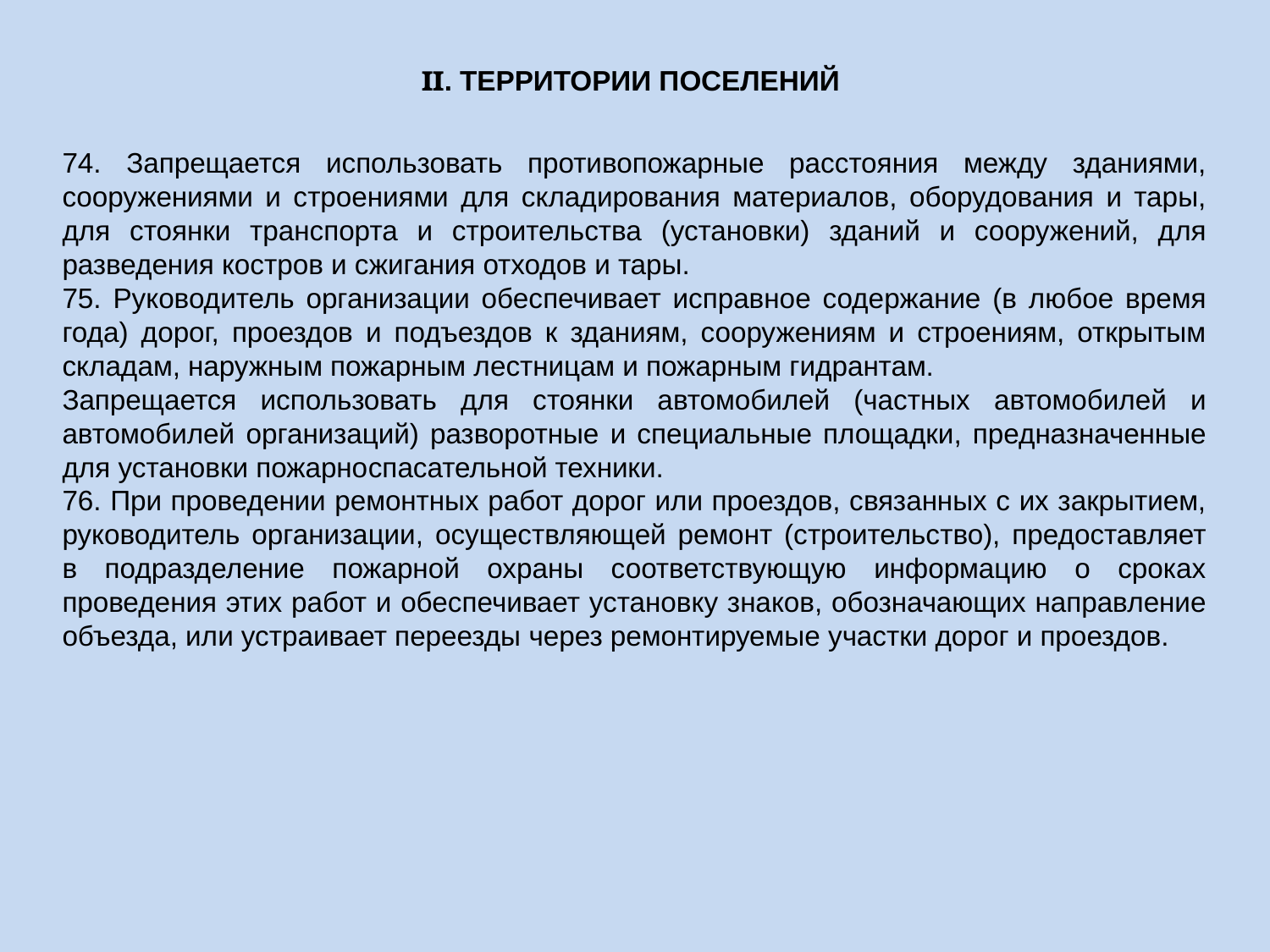

# II. ТЕРРИТОРИИ ПОСЕЛЕНИЙ
74. Запрещается использовать противопожарные расстояния между зданиями, сооружениями и строениями для складирования материалов, оборудования и тары, для стоянки транспорта и строительства (установки) зданий и сооружений, для разведения костров и сжигания отходов и тары.
75. Руководитель организации обеспечивает исправное содержание (в любое время года) дорог, проездов и подъездов к зданиям, сооружениям и строениям, открытым складам, наружным пожарным лестницам и пожарным гидрантам.
Запрещается использовать для стоянки автомобилей (частных автомобилей и автомобилей организаций) разворотные и специальные площадки, предназначенные для установки пожарно­спасательной техники.
76. При проведении ремонтных работ дорог или проездов, связанных с их закрытием, руководитель организации, осуществляющей ремонт (строительство), предоставляет в подразделение пожарной охраны соответствующую информацию о сроках проведения этих работ и обеспечивает установку знаков, обозначающих направление объезда, или устраивает переезды через ремонтируемые участки дорог и проездов.